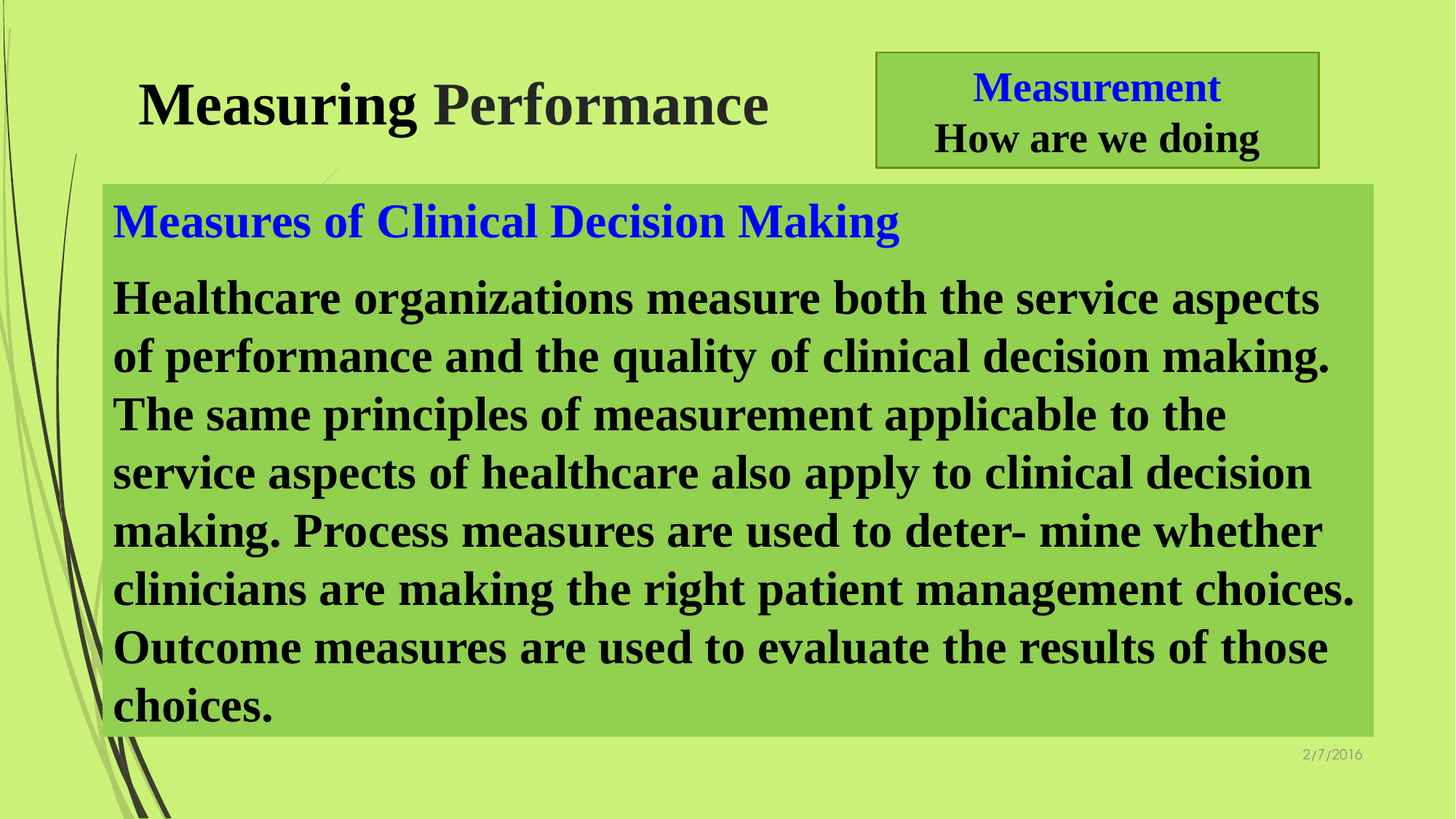

# Measuring Performance
Measurement
How are we doing

Measures of Clinical Decision Making
Healthcare organizations measure both the service aspects of performance and the quality of clinical decision making. The same principles of measurement applicable to the service aspects of healthcare also apply to clinical decision making. Process measures are used to deter- mine whether clinicians are making the right patient management choices. Outcome measures are used to evaluate the results of those choices.
2/7/2016
Mohammed Alnaif Ph.D.